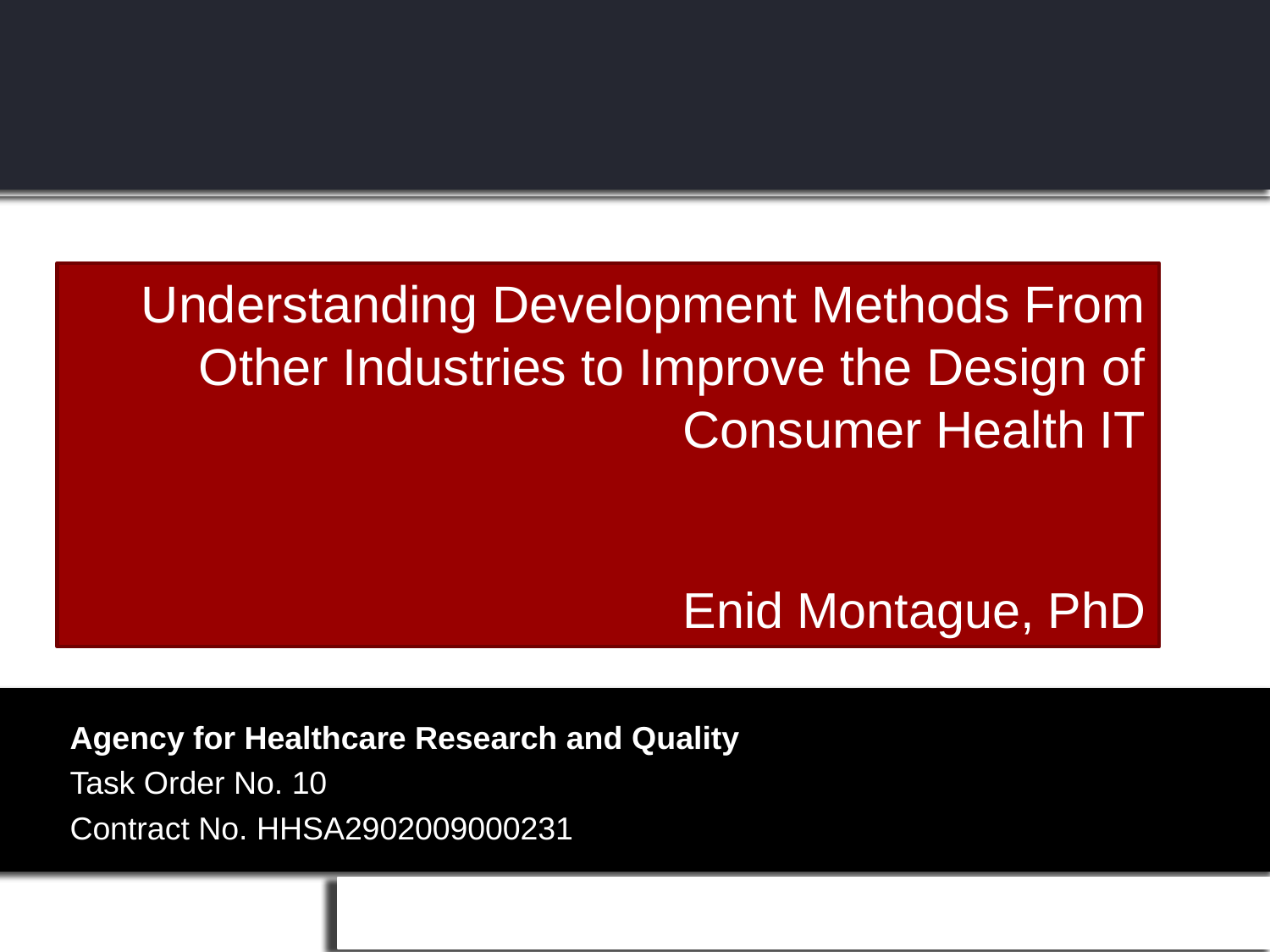

# Understanding Development Methods From Other Industries to Improve the Design of Consumer Health IT Enid Montague, PhD
Agency for Healthcare Research and Quality
Task Order No. 10
Contract No. HHSA2902009000231